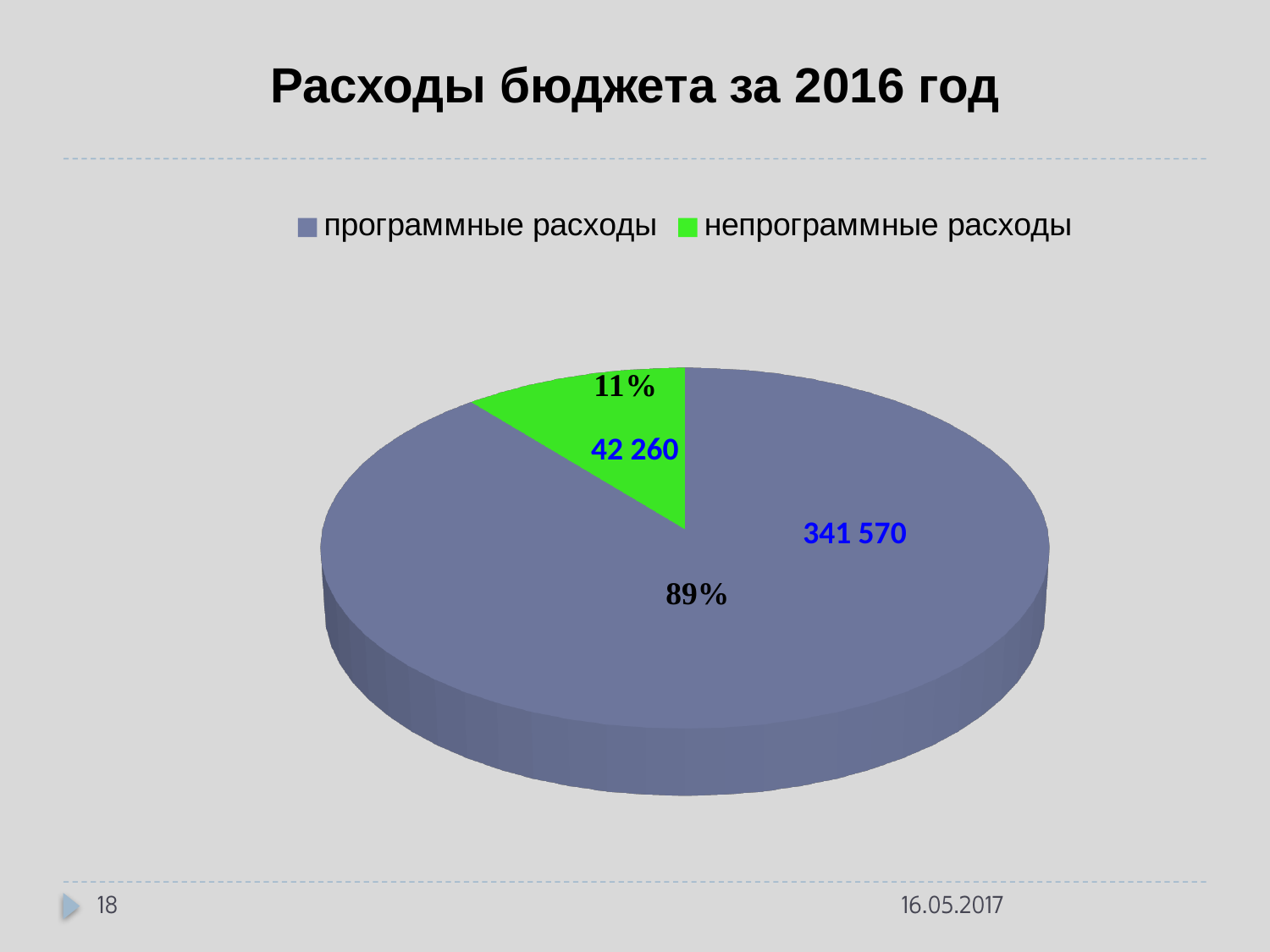

# Расходы бюджета за 2016 год

[unsupported chart]

42 260
341 570
18
16.05.2017